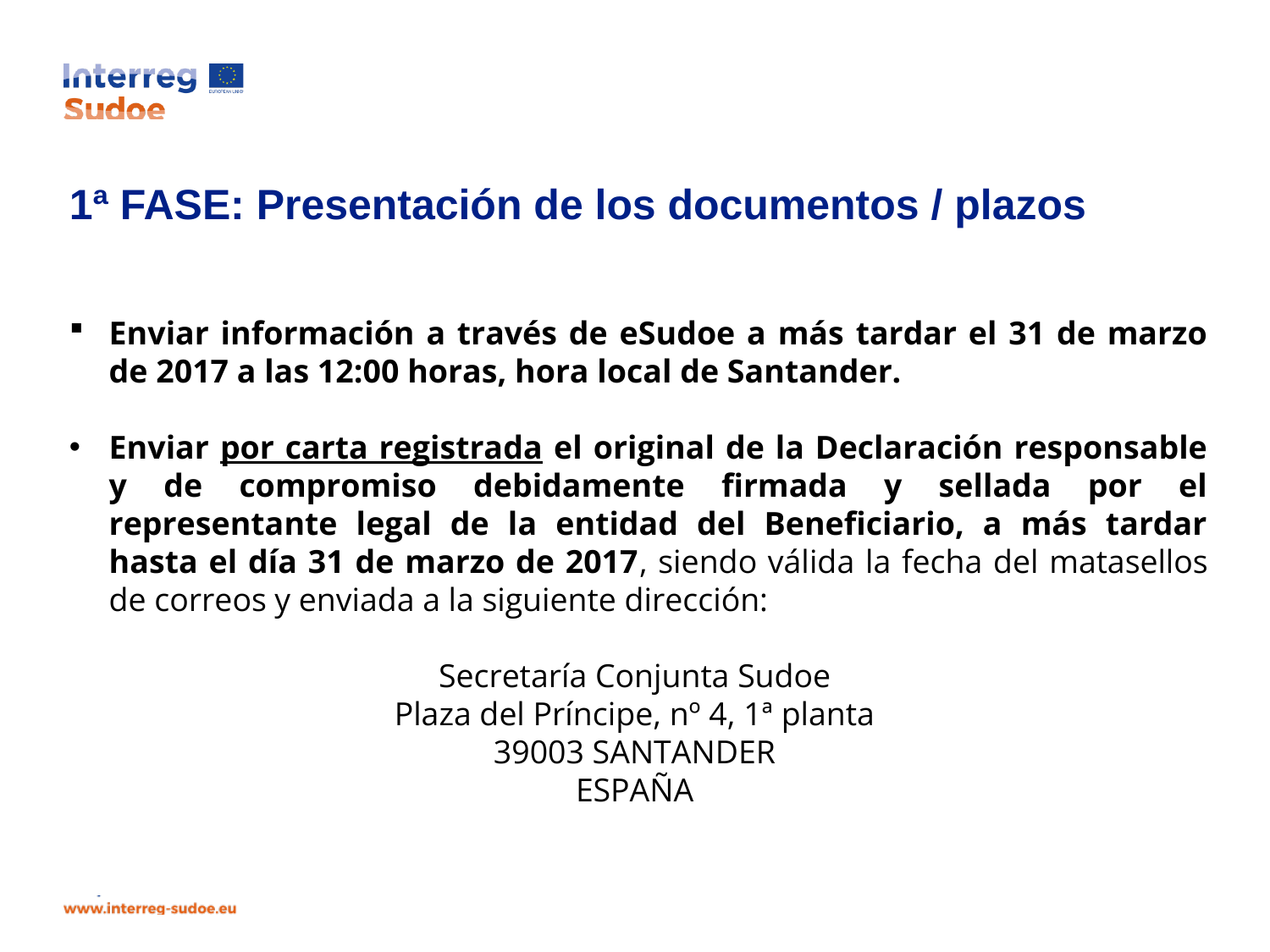

1ª FASE: Presentación de los documentos / plazos
Enviar información a través de eSudoe a más tardar el 31 de marzo de 2017 a las 12:00 horas, hora local de Santander.

Enviar por carta registrada el original de la Declaración responsable y de compromiso debidamente firmada y sellada por el representante legal de la entidad del Beneficiario, a más tardar hasta el día 31 de marzo de 2017, siendo válida la fecha del matasellos de correos y enviada a la siguiente dirección:

Secretaría Conjunta Sudoe
Plaza del Príncipe, nº 4, 1ª planta
39003 SANTANDER
ESPAÑA